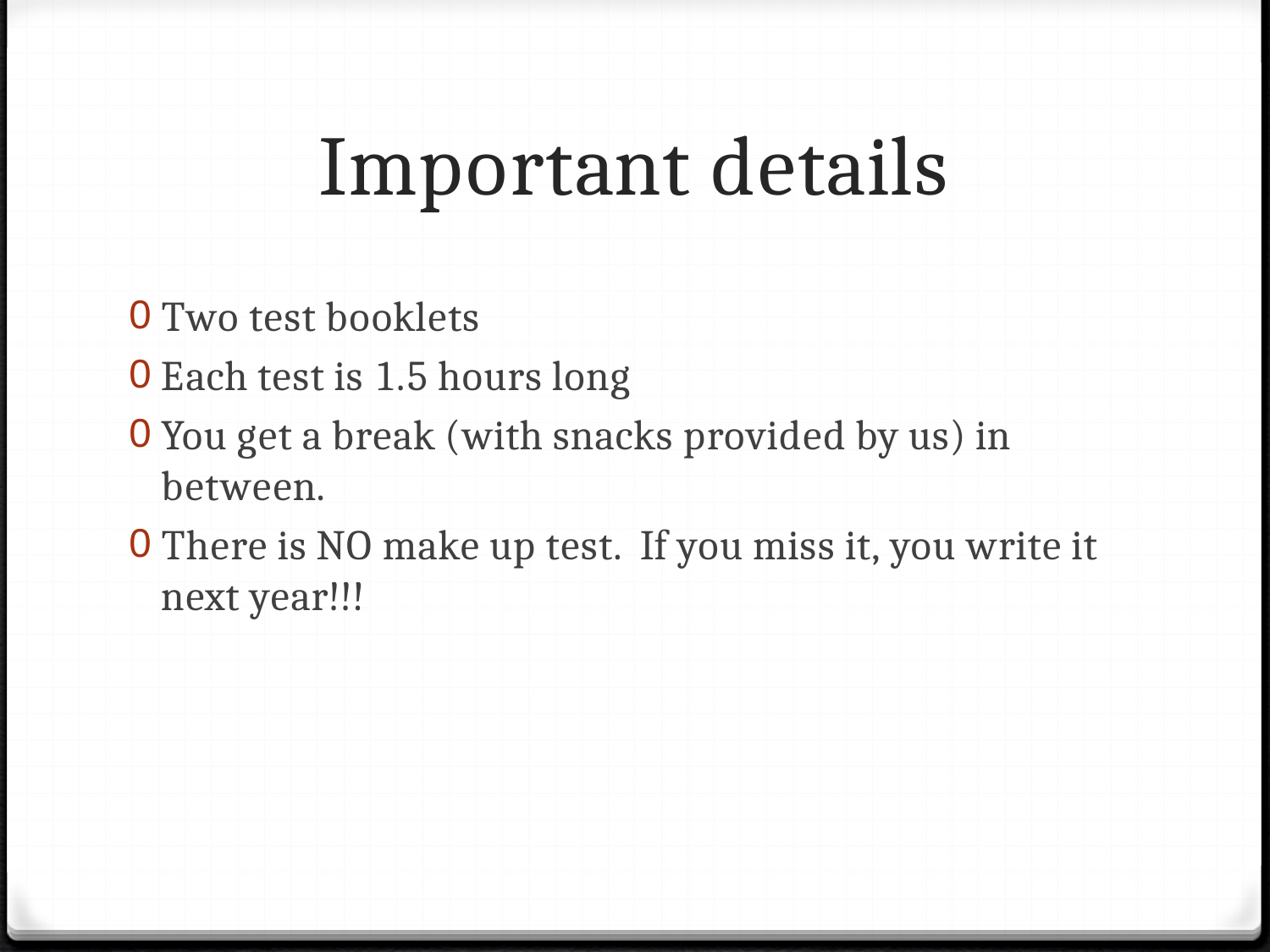

# Important details
Two test booklets
Each test is 1.5 hours long
You get a break (with snacks provided by us) in between.
There is NO make up test.  If you miss it, you write it next year!!!